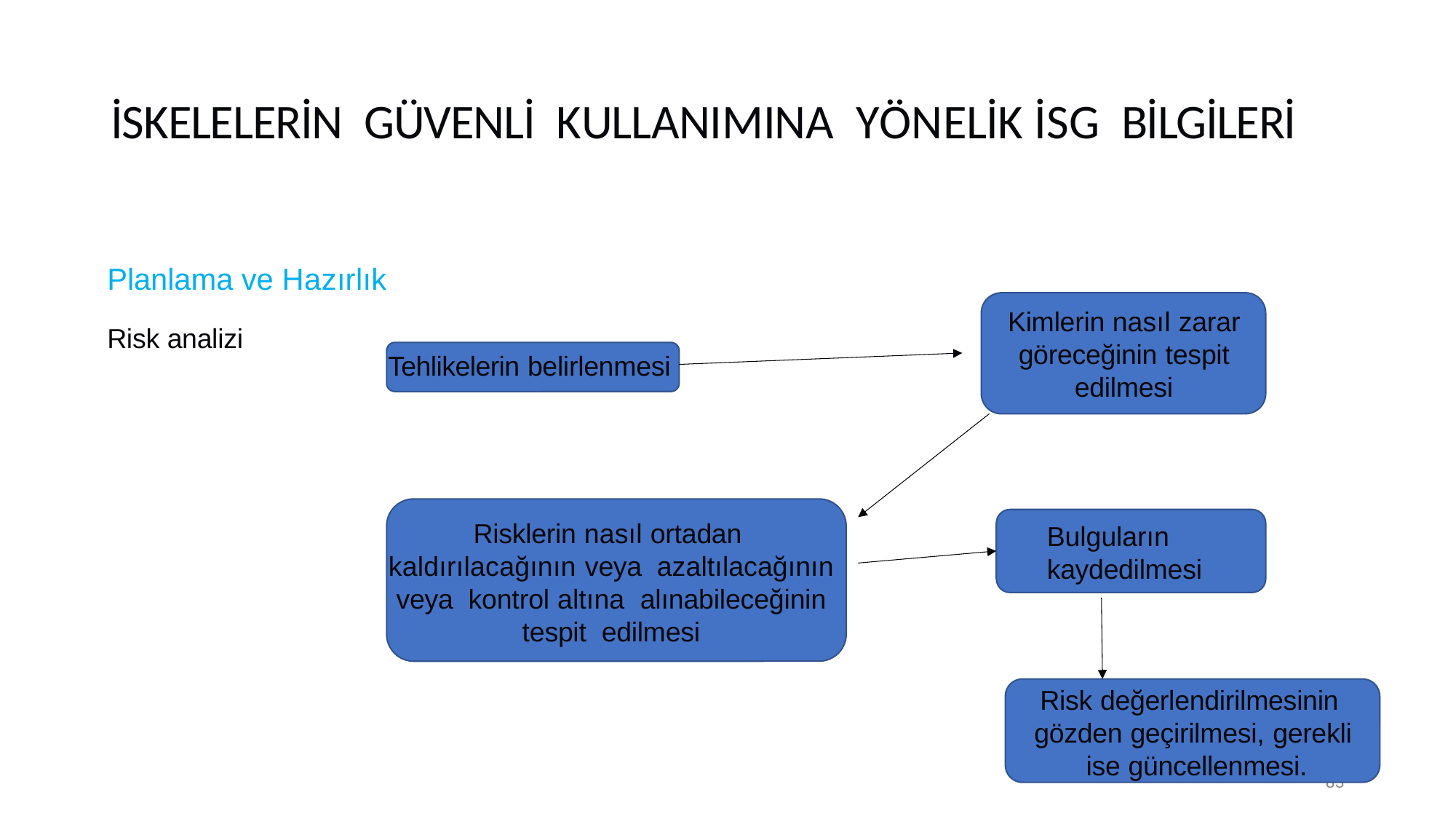

# İSKELELERİN  GÜVENLİ  KULLANIMINA  YÖNELİK İSG  BİLGİLERİ
Planlama ve Hazırlık

Kimlerin nasıl zarar  göreceğinin tespit  edilmesi
Risk analizi

Tehlikelerin belirlenmesi

Risklerin nasıl ortadan  kaldırılacağının veya  azaltılacağının veya  kontrol altına  alınabileceğinin tespit  edilmesi
Bulguların kaydedilmesi

Risk değerlendirilmesinin  gözden geçirilmesi, gerekli  ise güncellenmesi.
83